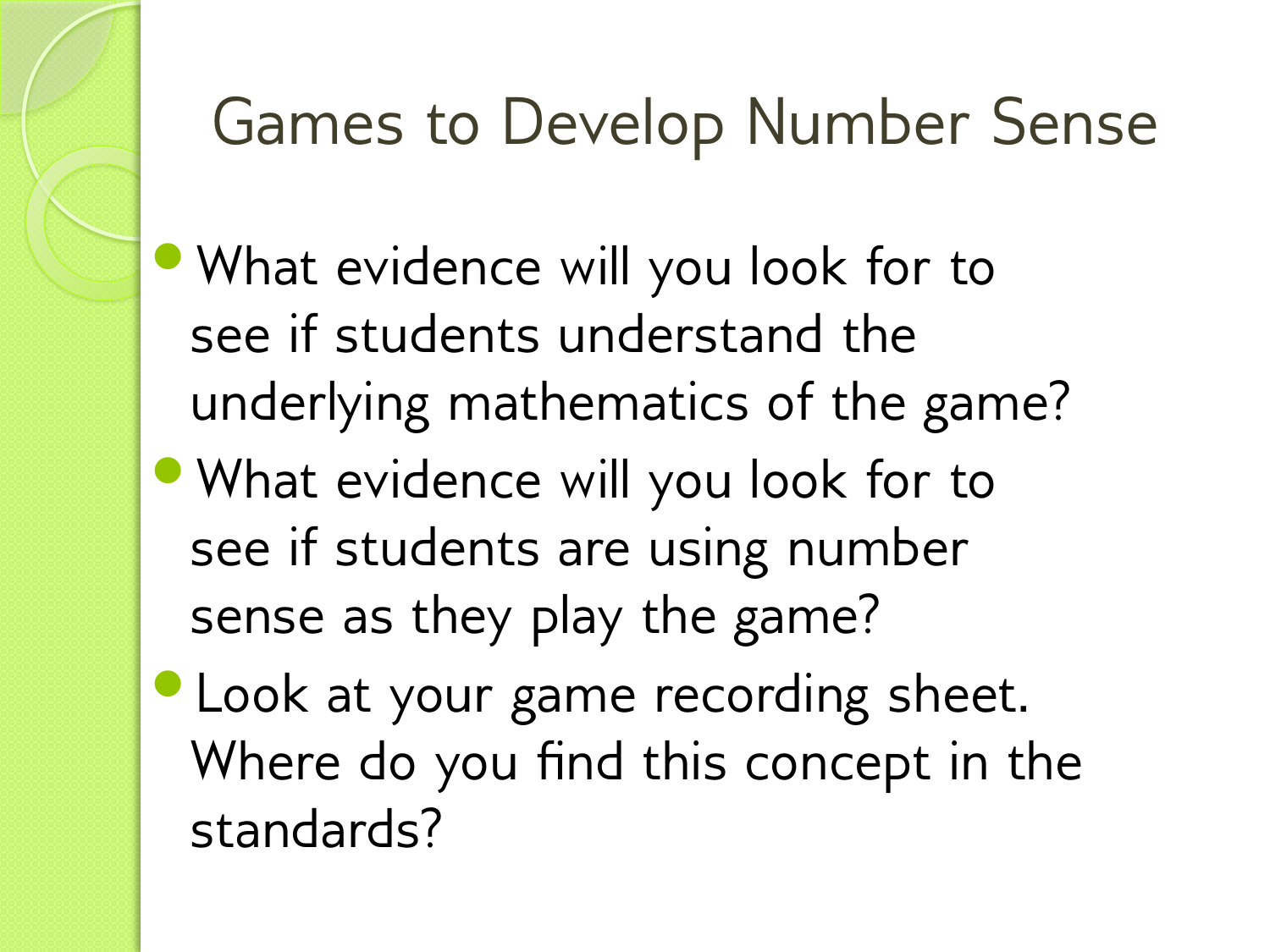

# Games to Develop Number Sense
What evidence will you look for to see if students understand the underlying mathematics of the game?
What evidence will you look for to see if students are using number sense as they play the game?
Look at your game recording sheet. Where do you find this concept in the standards?